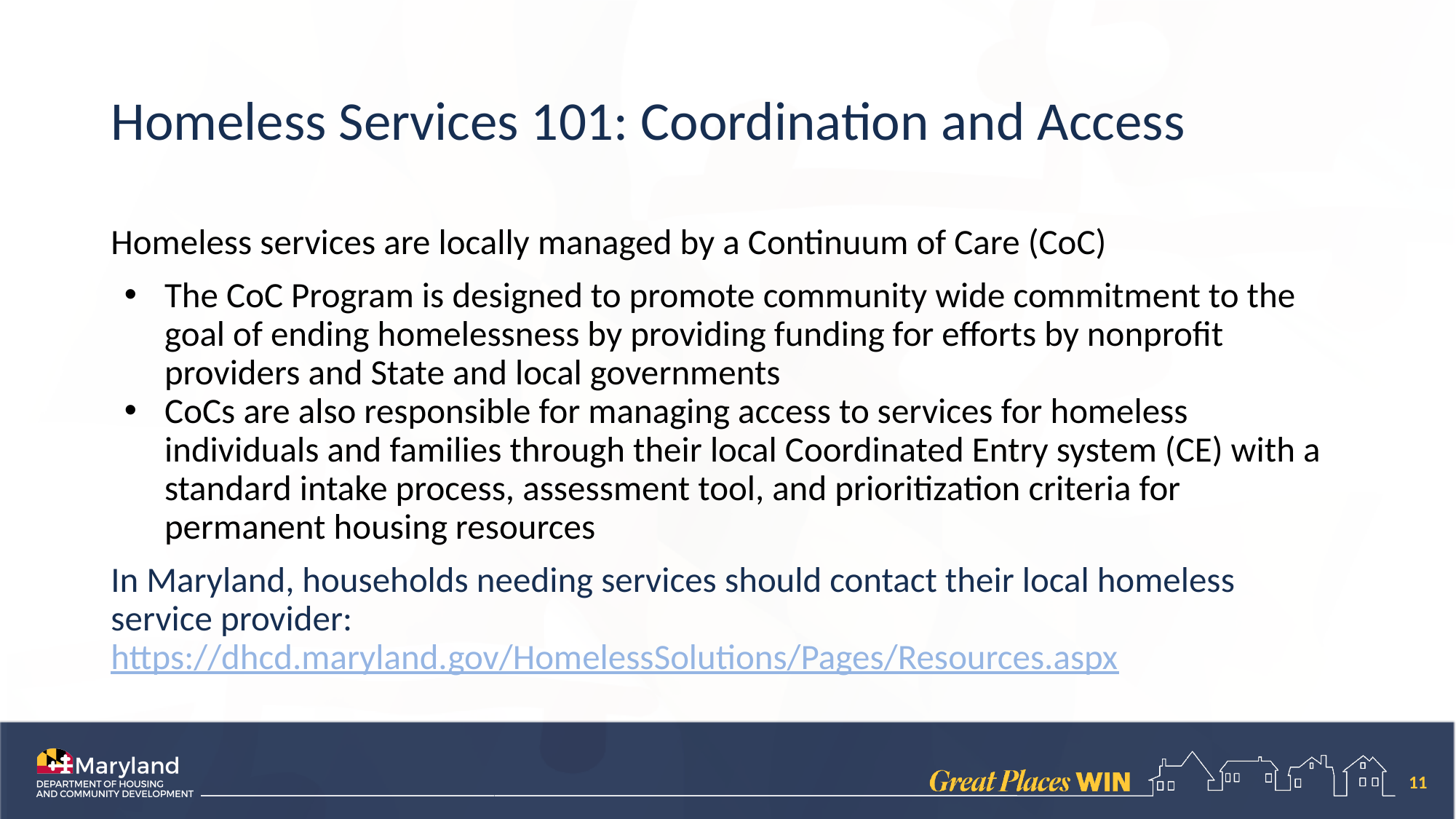

# Homeless Services 101: Coordination and Access
Homeless services are locally managed by a Continuum of Care (CoC)
The CoC Program is designed to promote community wide commitment to the goal of ending homelessness by providing funding for efforts by nonprofit providers and State and local governments
CoCs are also responsible for managing access to services for homeless individuals and families through their local Coordinated Entry system (CE) with a standard intake process, assessment tool, and prioritization criteria for permanent housing resources
In Maryland, households needing services should contact their local homeless service provider: https://dhcd.maryland.gov/HomelessSolutions/Pages/Resources.aspx